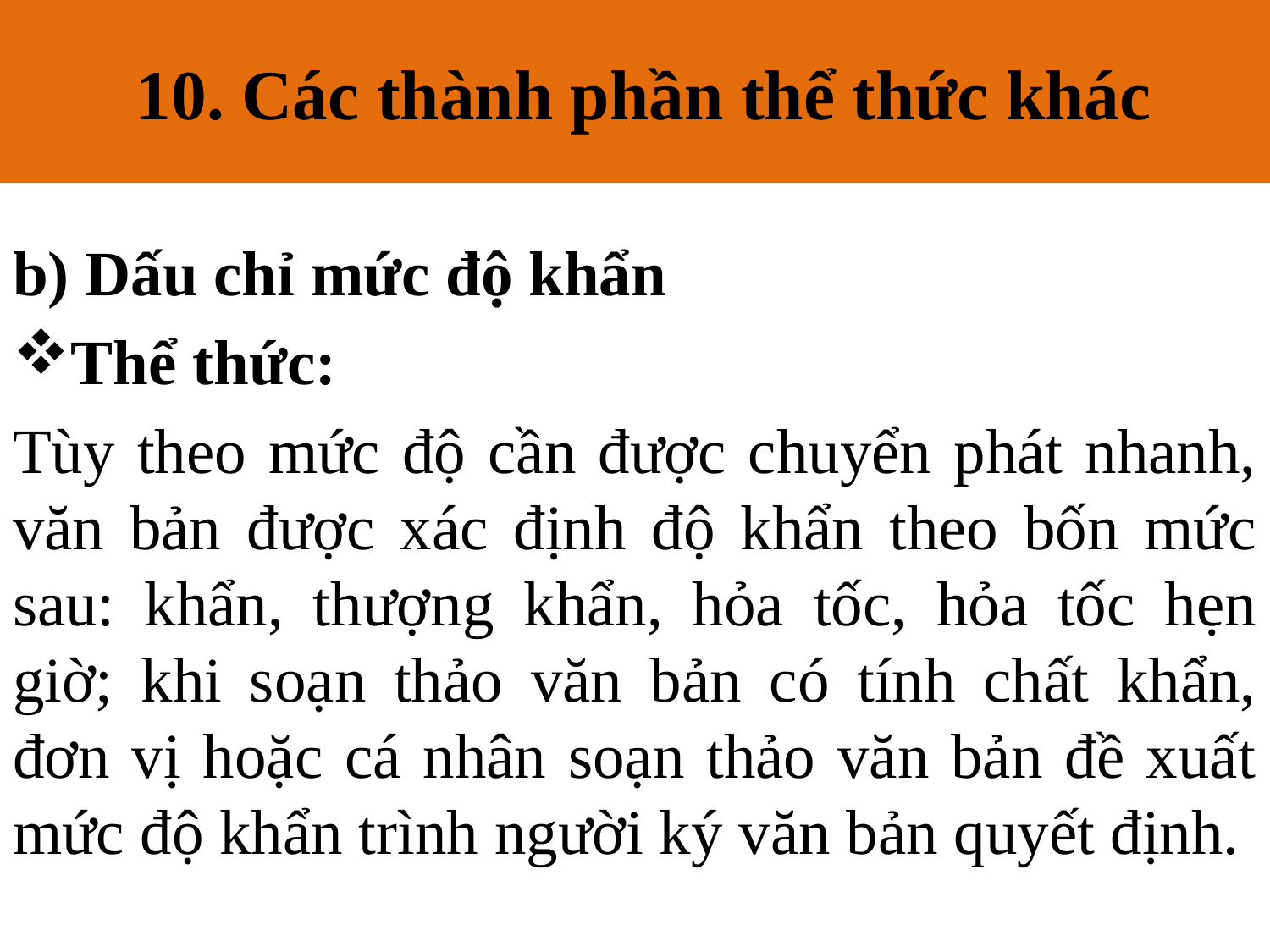

10. Các thành phần thể thức khác
# 10. Các thành phần thể thức khác
b) Dấu chỉ mức độ khẩn
Thể thức:
Tùy theo mức độ cần được chuyển phát nhanh, văn bản được xác định độ khẩn theo bốn mức sau: khẩn, thượng khẩn, hỏa tốc, hỏa tốc hẹn giờ; khi soạn thảo văn bản có tính chất khẩn, đơn vị hoặc cá nhân soạn thảo văn bản đề xuất mức độ khẩn trình người ký văn bản quyết định.